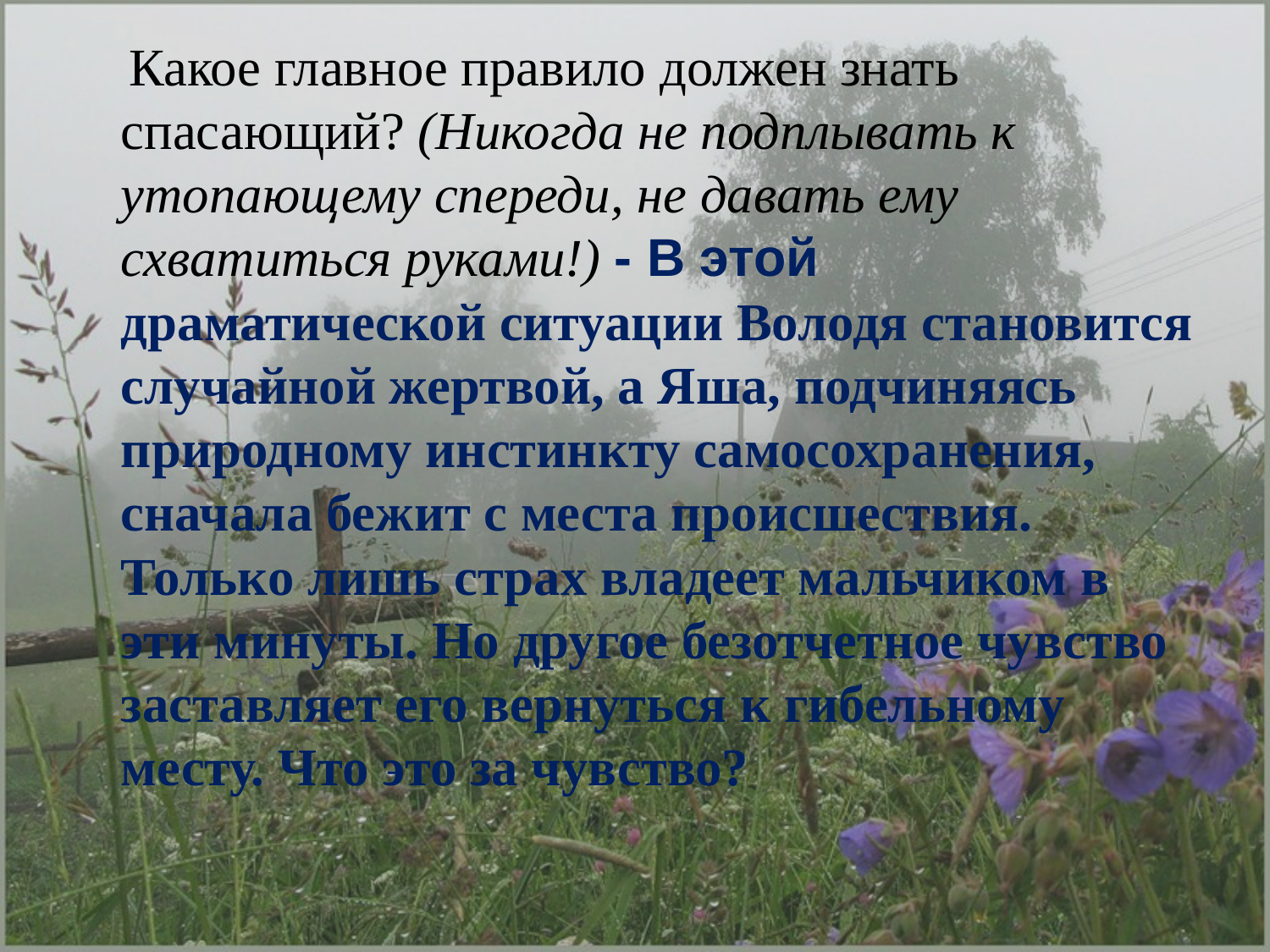

Какое главное правило должен знать спасающий? (Никогда не подплывать к утопающему спереди, не давать ему схватиться руками!) - В этой драматической ситуации Володя становится случайной жертвой, а Яша, подчиняясь природному инстинкту самосохранения, сначала бежит с места происшествия. Только лишь страх владеет мальчиком в эти минуты. Но другое безотчетное чувство заставляет его вернуться к гибельному месту. Что это за чувство?

#